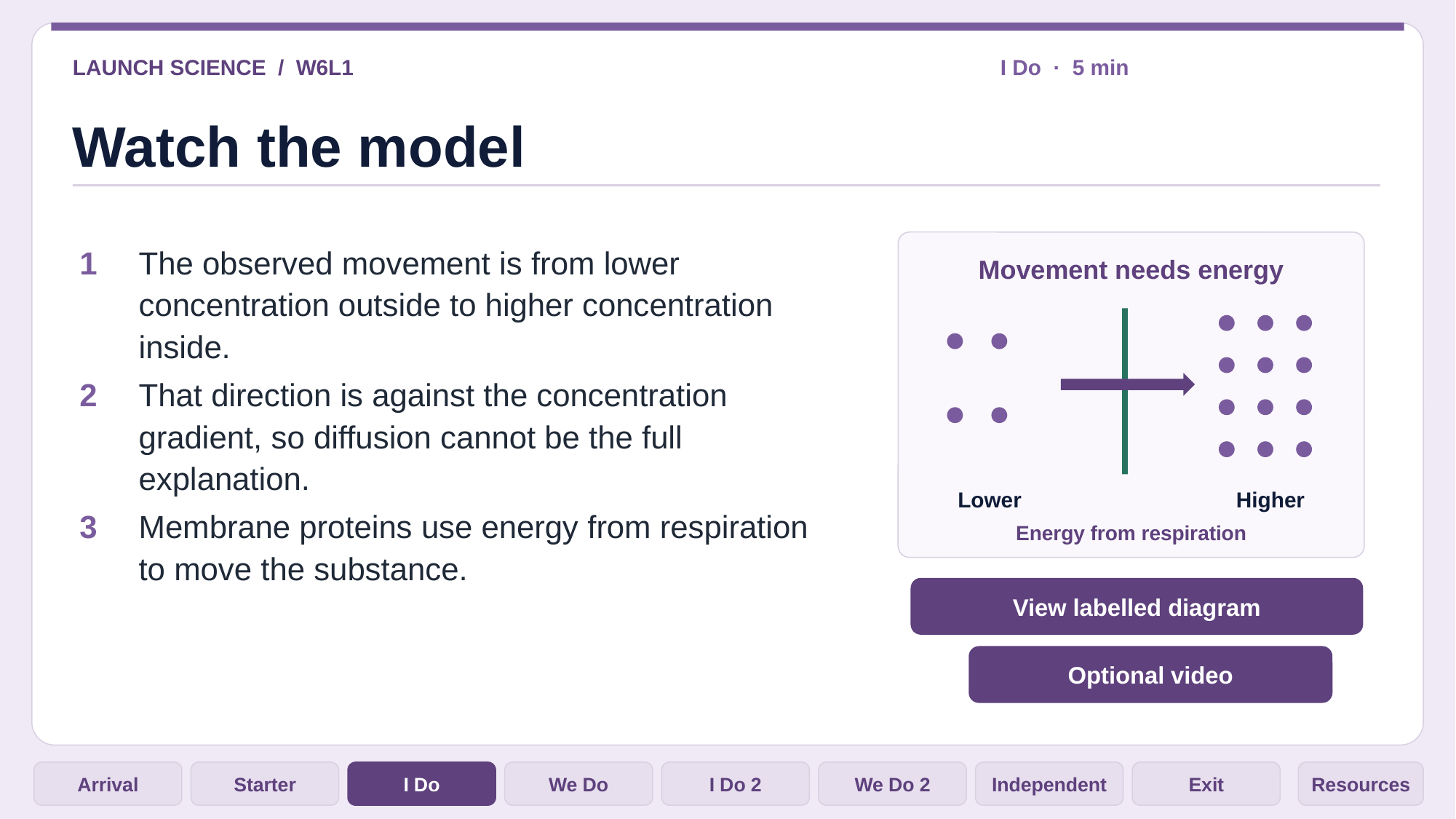

LAUNCH SCIENCE  /  W6L1
I Do  ·  5 min
Watch the model

1
The observed movement is from lower concentration outside to higher concentration inside.
Movement needs energy

2
That direction is against the concentration gradient, so diffusion cannot be the full explanation.

Lower
Higher
3
Membrane proteins use energy from respiration to move the substance.
Energy from respiration
View labelled diagram
Optional video
Arrival
Starter
I Do
We Do
I Do 2
We Do 2
Independent
Exit
Resources